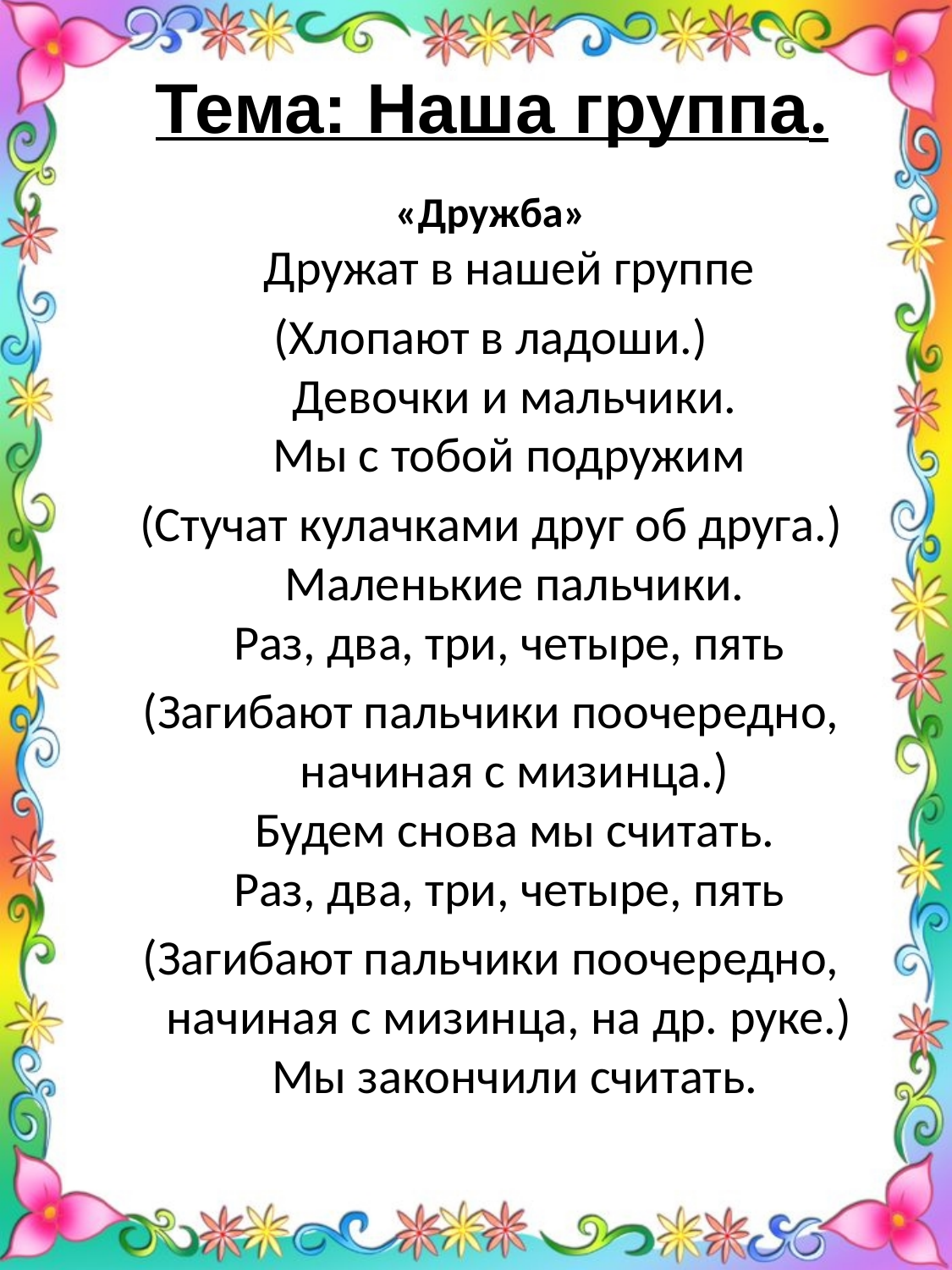

# Тема: Наша группа.
«Дружба»
Дружат в нашей группе
(Хлопают в ладоши.)
Девочки и мальчики.
Мы с тобой подружим
(Стучат кулачками друг об друга.)
Маленькие пальчики.
Раз, два, три, четыре, пять
(Загибают пальчики поочередно, начиная с мизинца.)
Будем снова мы считать.
Раз, два, три, четыре, пять
(Загибают пальчики поочередно, начиная с мизинца, на др. руке.) 
Мы закончили считать.